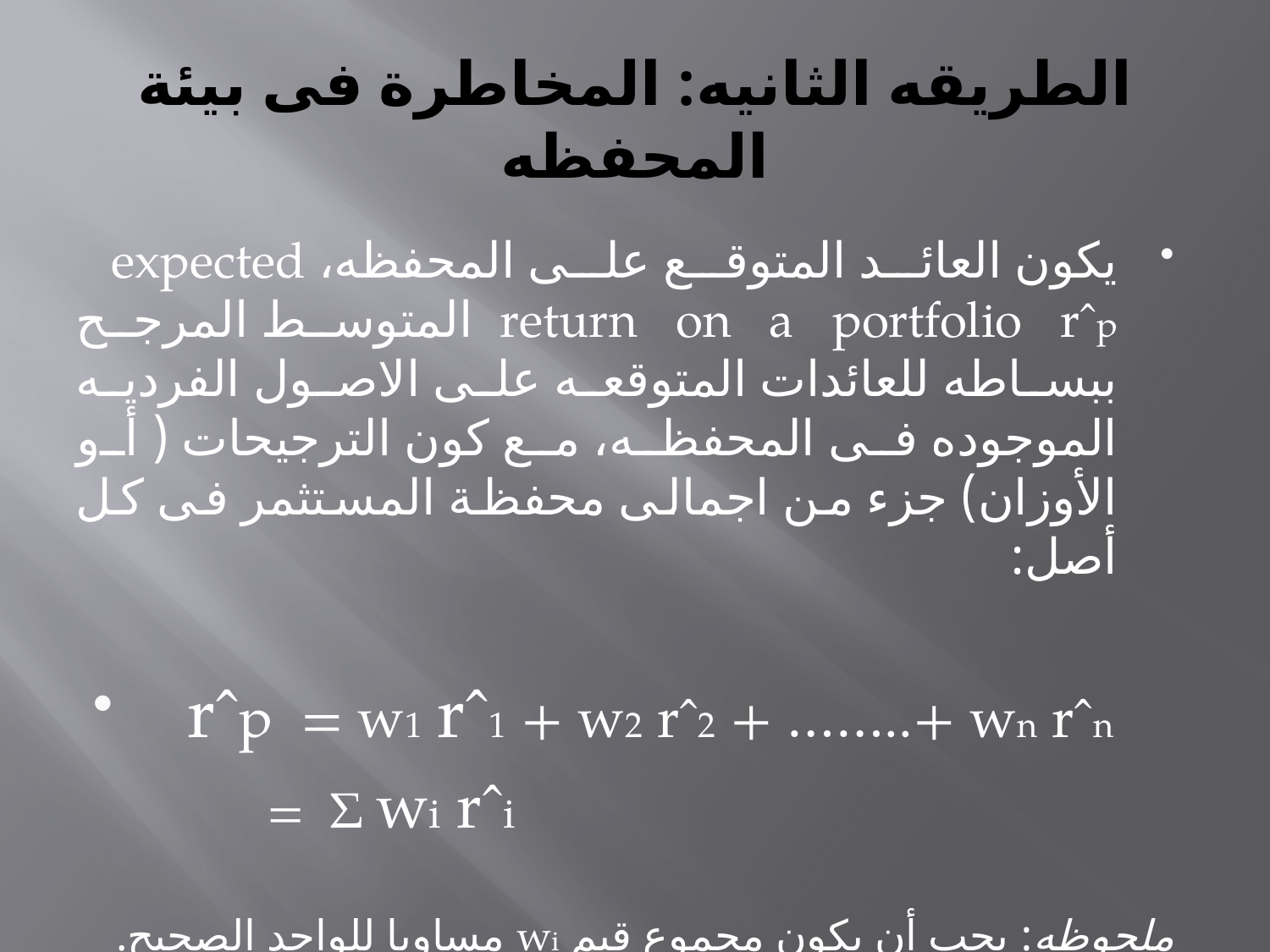

# الطريقه الثانيه: المخاطرة فى بيئة المحفظه
يكون العائد المتوقع على المحفظه، expected return on a portfolio rˆp   المتوسط المرجح ببساطه للعائدات المتوقعه على الاصول الفرديه الموجوده فى المحفظه، مع كون الترجيحات ( أو الأوزان) جزء من اجمالى محفظة المستثمر فى كل أصل:

  rˆp  = w1 rˆ1 + w2 rˆ2 + ……..+ wn rˆn
              =  Σ wi rˆi

ملحوظه: يجب أن يكون مجموع قيم wi مساويا للواحد الصحيح.